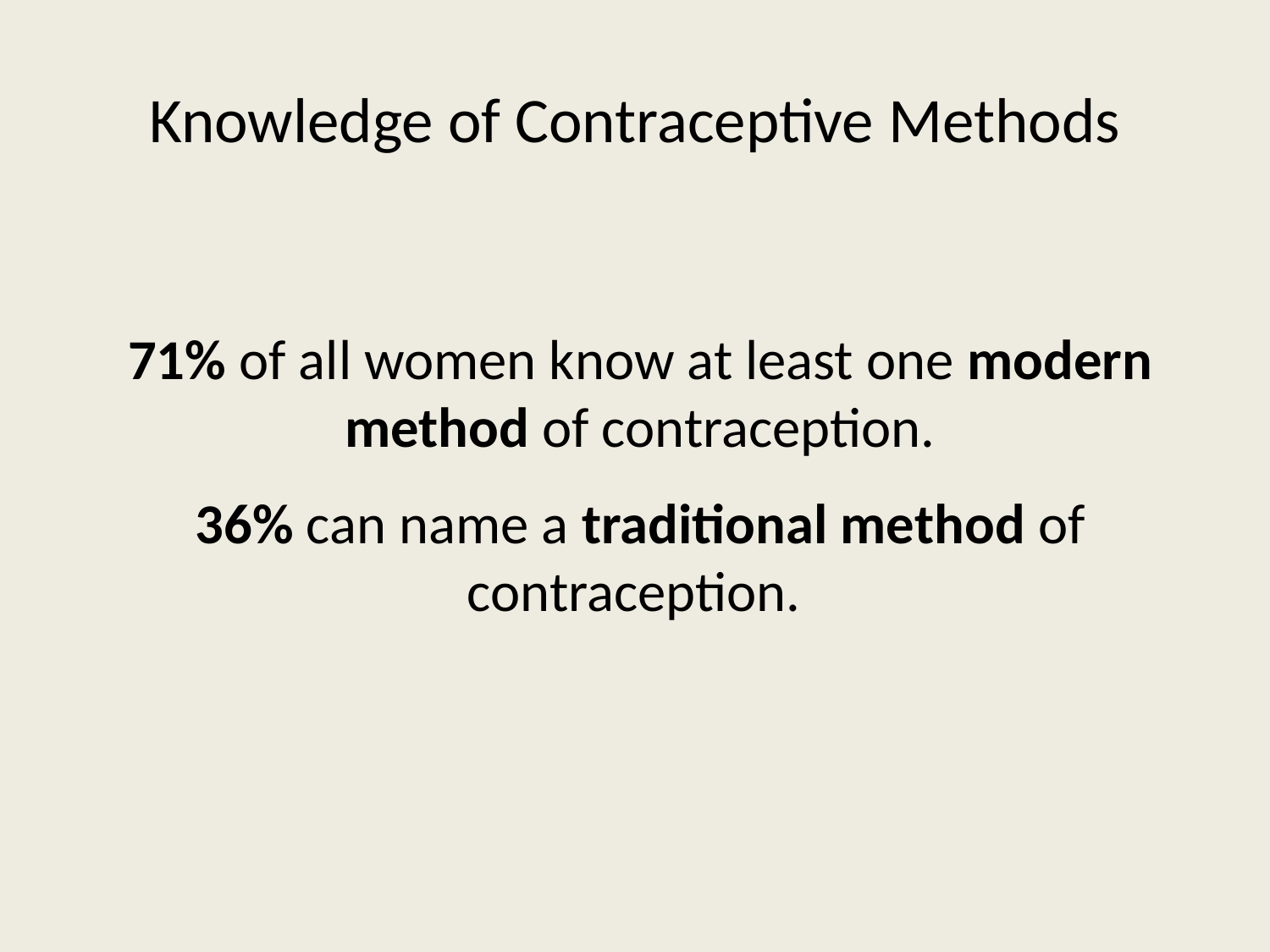

# Knowledge of Contraceptive Methods
71% of all women know at least one modern method of contraception.
36% can name a traditional method of contraception.